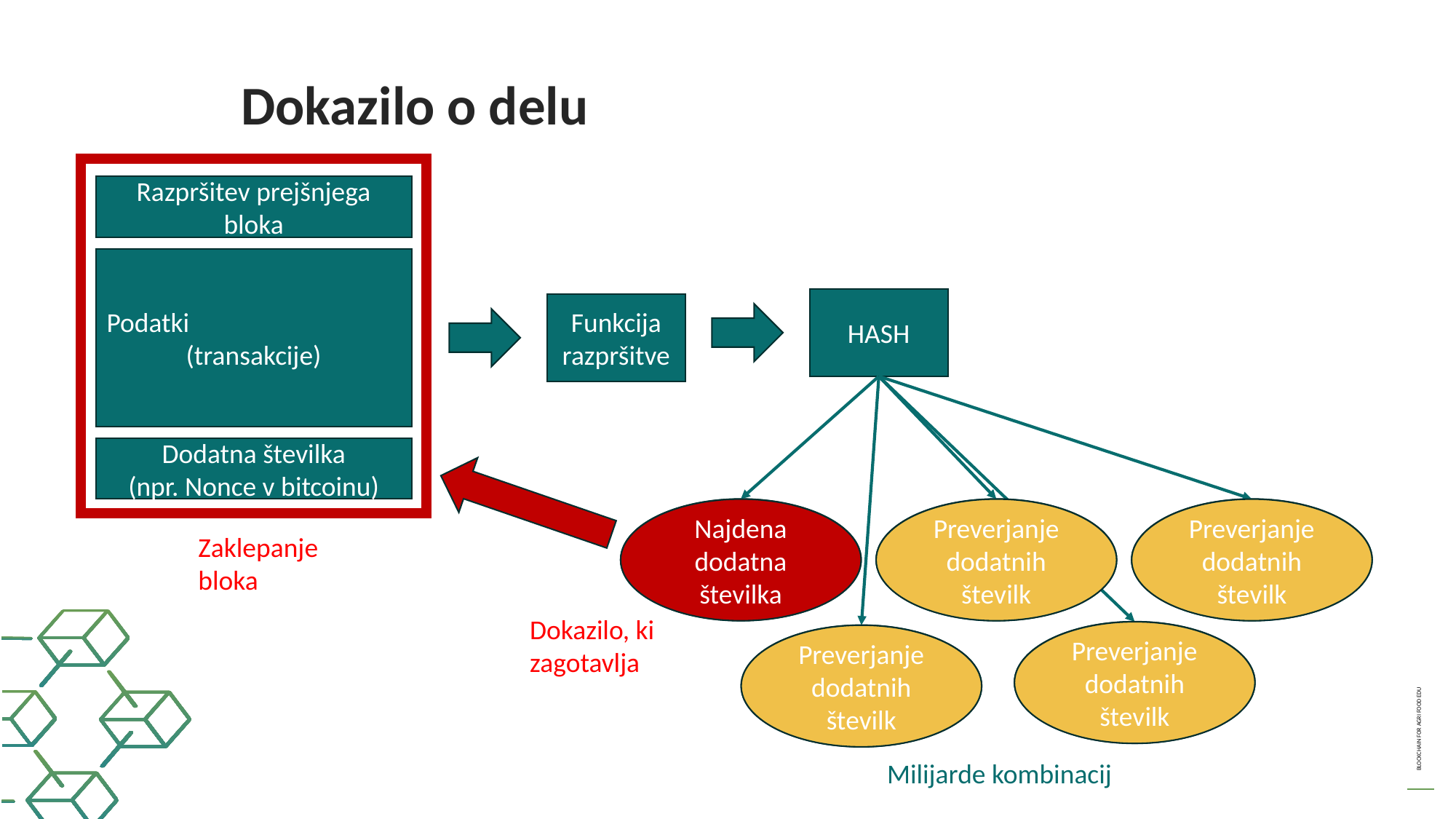

Dokazilo o delu

Razpršitev prejšnjega bloka
Podatki
(transakcije)
HASH
Funkcija razpršitve

Dodatna številka
(npr. Nonce v bitcoinu)

Aditional number search
Aditional number search
Aditional number search
Najdena dodatna številka
Preverjanje dodatnih številk
Preverjanje dodatnih številk
Zaklepanje bloka
Dokazilo, ki zagotavlja
Aditional number search
Preverjanje dodatnih številk
Aditional number search
Preverjanje dodatnih številk
Milijarde kombinacij